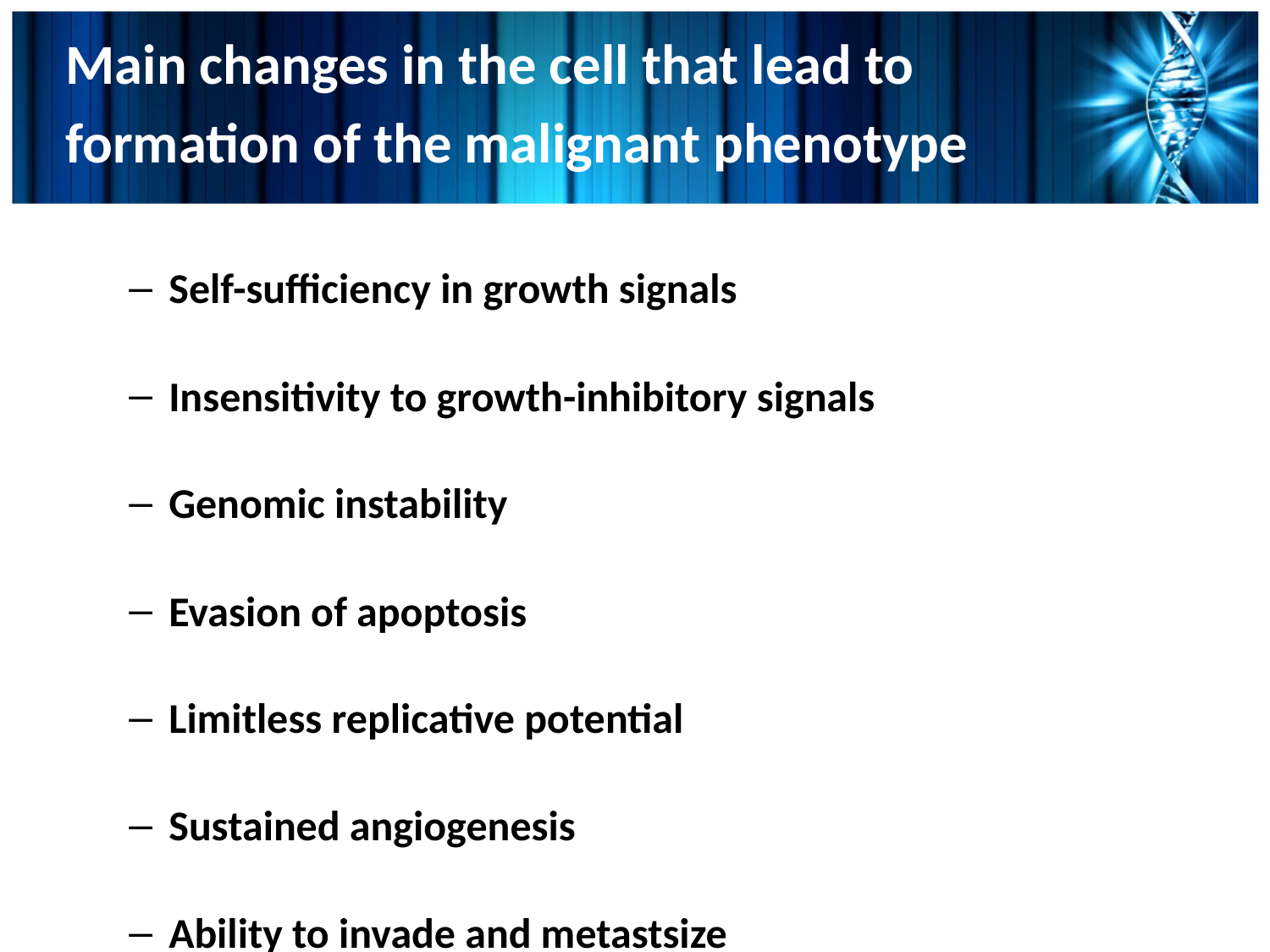

Main changes in the cell that lead to
formation of the malignant phenotype

Self-sufficiency in growth signals

Insensitivity to growth-inhibitory signals

Genomic instability

Evasion of apoptosis

Limitless replicative potential

Sustained angiogenesis

Ability to invade and metastsize